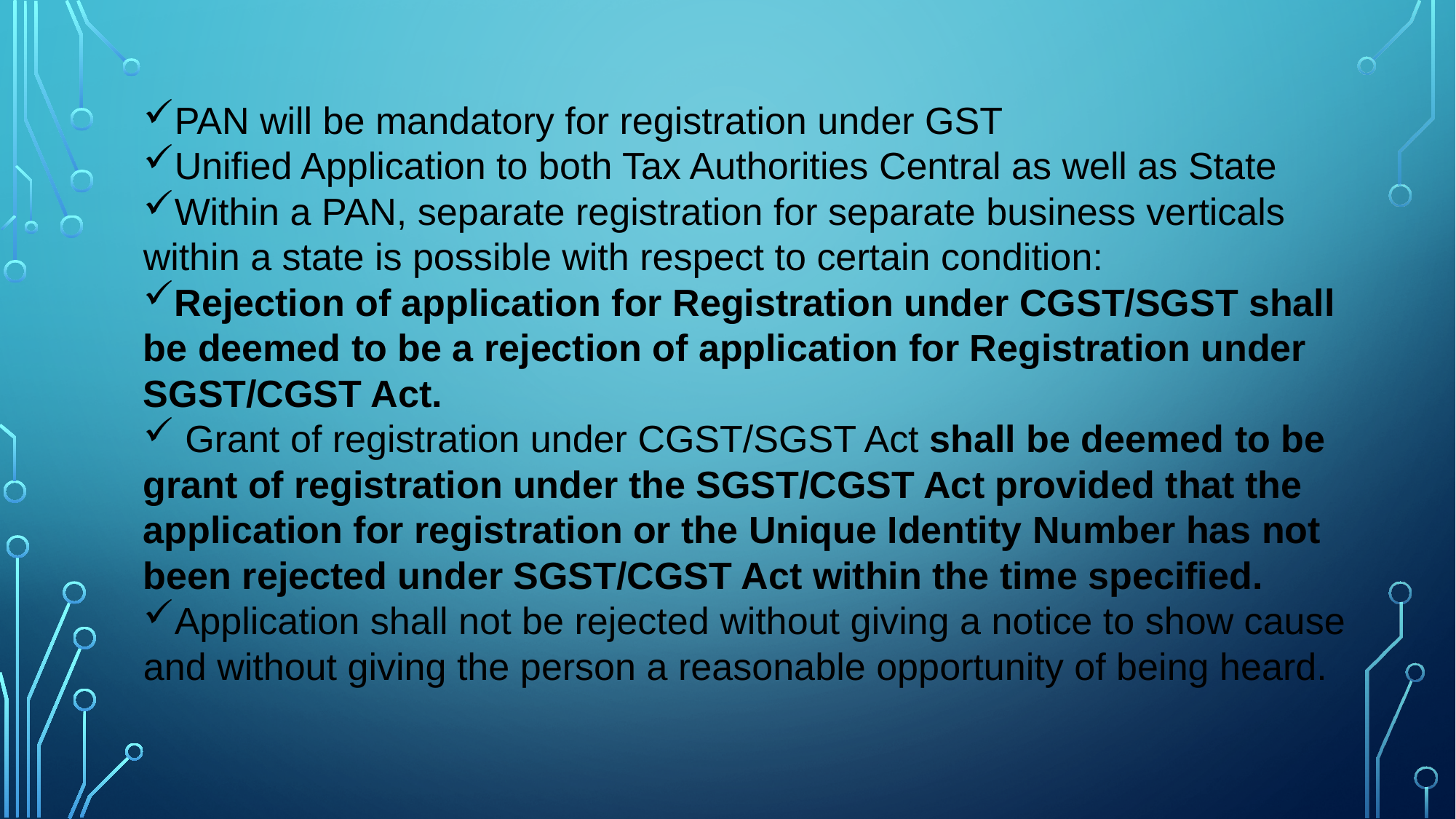

PAN will be mandatory for registration under GST
Unified Application to both Tax Authorities Central as well as State
Within a PAN, separate registration for separate business verticals within a state is possible with respect to certain condition:
Rejection of application for Registration under CGST/SGST shall be deemed to be a rejection of application for Registration under SGST/CGST Act.
 Grant of registration under CGST/SGST Act shall be deemed to be grant of registration under the SGST/CGST Act provided that the application for registration or the Unique Identity Number has not been rejected under SGST/CGST Act within the time specified.
Application shall not be rejected without giving a notice to show cause and without giving the person a reasonable opportunity of being heard.